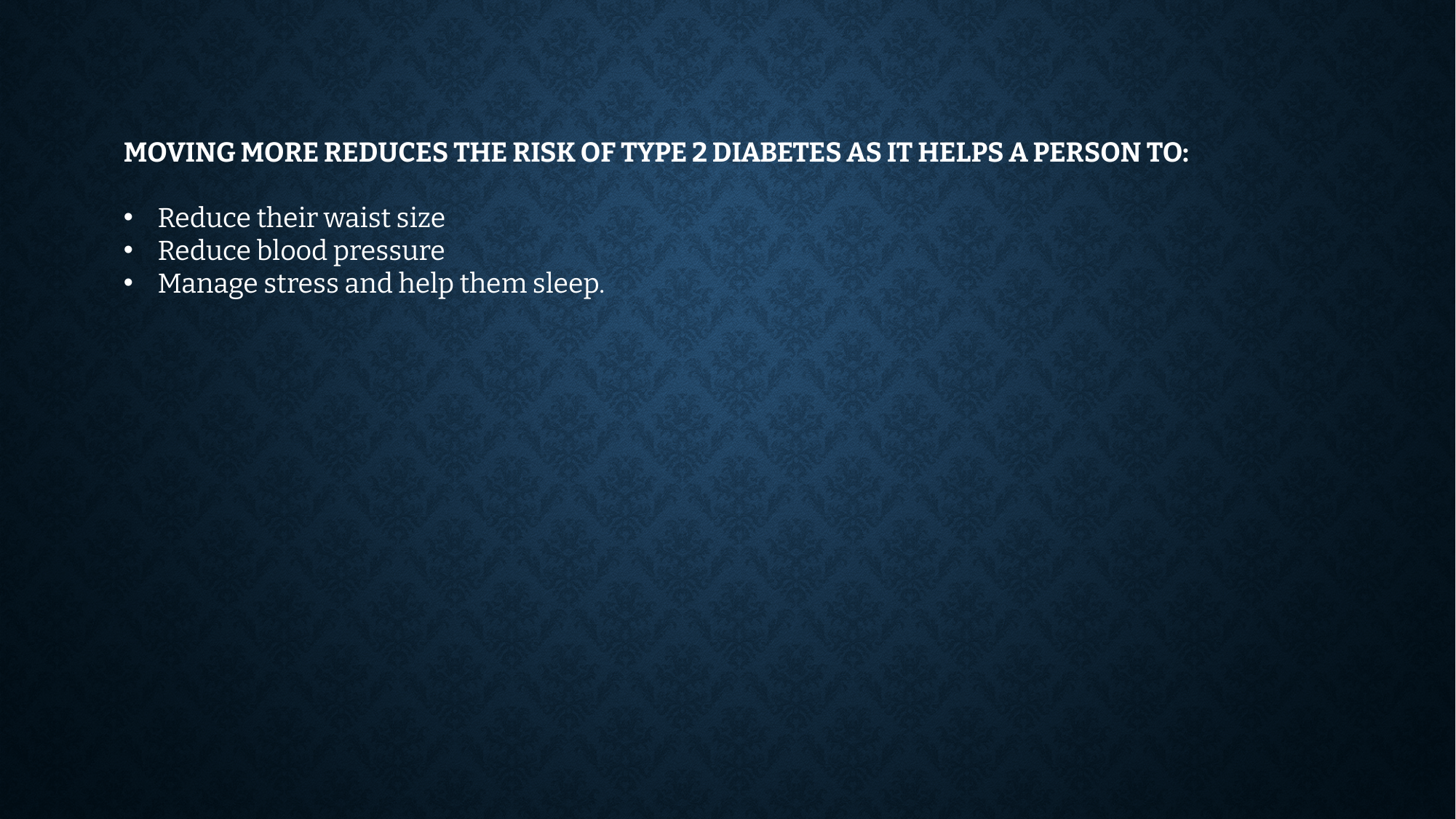

MOVING MORE REDUCES THE RISK OF TYPE 2 DIABETES AS IT HELPS A PERSON TO:

Reduce their waist size
Reduce blood pressure
Manage stress and help them sleep.